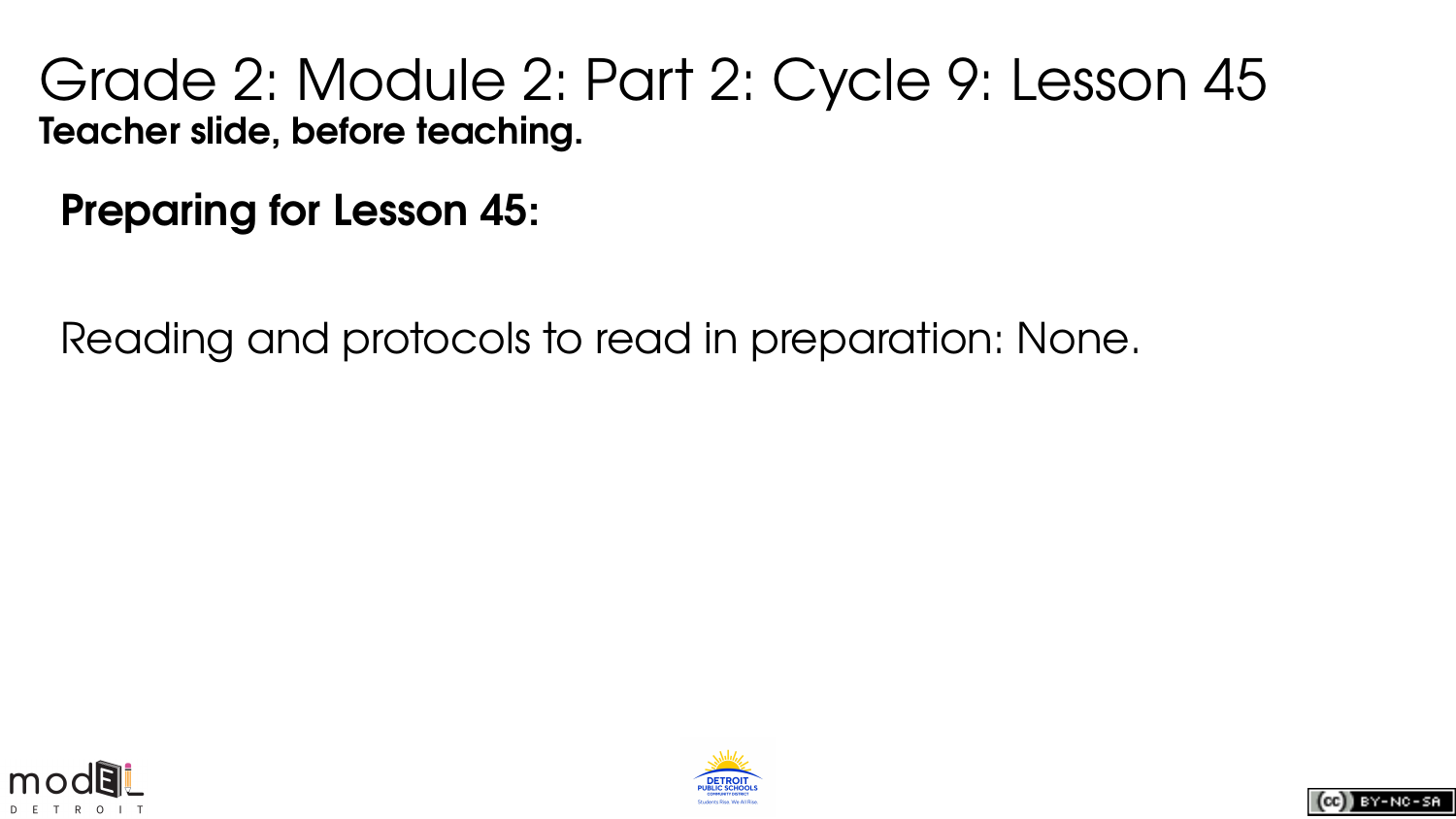

# Grade 2: Module 2: Part 2: Cycle 9: Lesson 45
Teacher slide, before teaching.
Preparing for Lesson 45:

Reading and protocols to read in preparation: None.